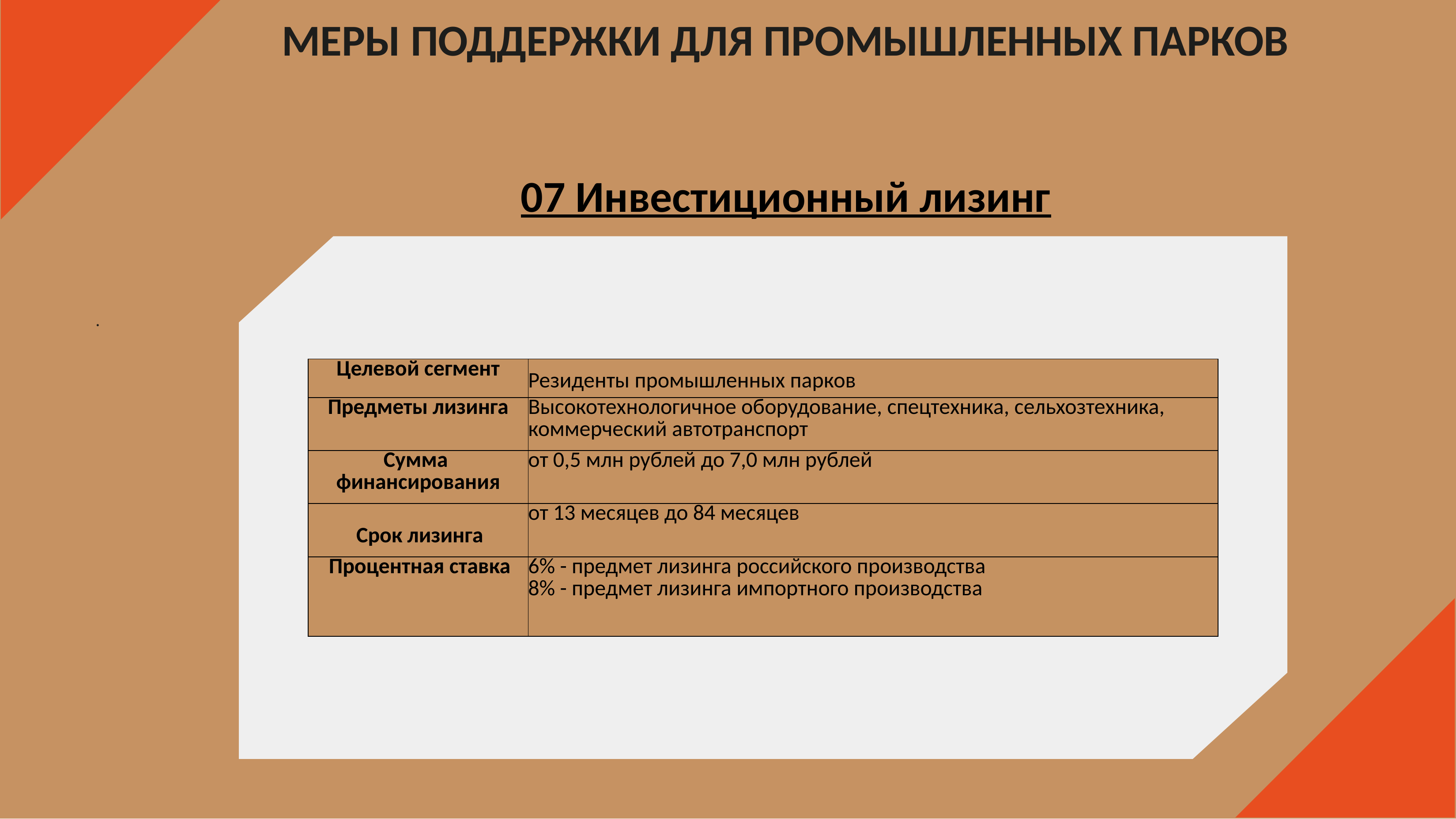

МЕРЫ ПОДДЕРЖКИ ДЛЯ ПРОМЫШЛЕННЫХ ПАРКОВ
07 Инвестиционный лизинг

.
| Целевой сегмент | Резиденты промышленных парков |
| --- | --- |
| Предметы лизинга | Высокотехнологичное оборудование, спецтехника, сельхозтехника, коммерческий автотранспорт |
| Сумма финансирования | от 0,5 млн рублей до 7,0 млн рублей |
| Срок лизинга | от 13 месяцев до 84 месяцев |
| Процентная ставка | 6% - предмет лизинга российского производства 8% - предмет лизинга импортного производства |